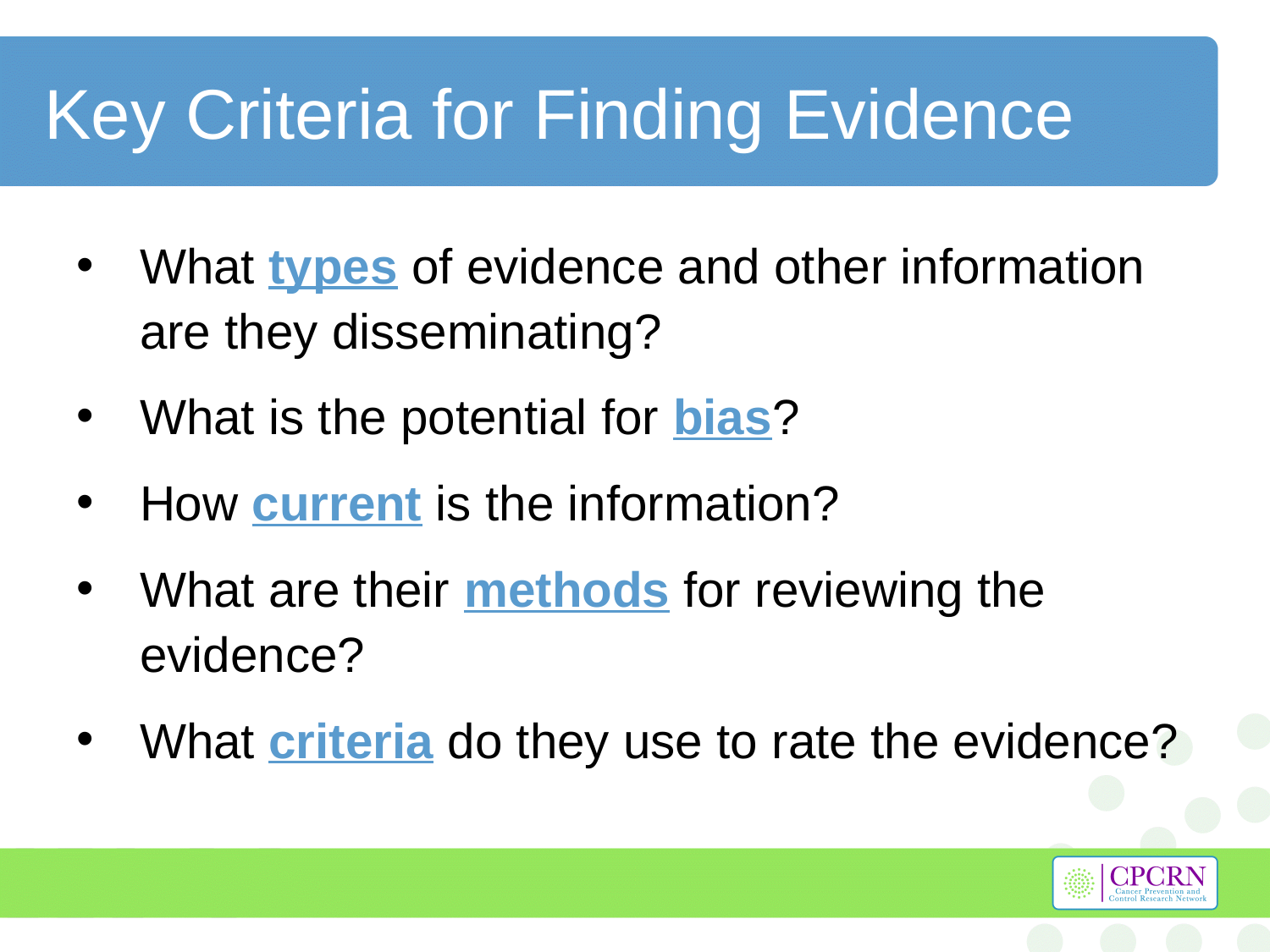

# Key Criteria for Finding Evidence

What types of evidence and other information are they disseminating?
What is the potential for bias?
How current is the information?
What are their methods for reviewing the evidence?
What criteria do they use to rate the evidence?